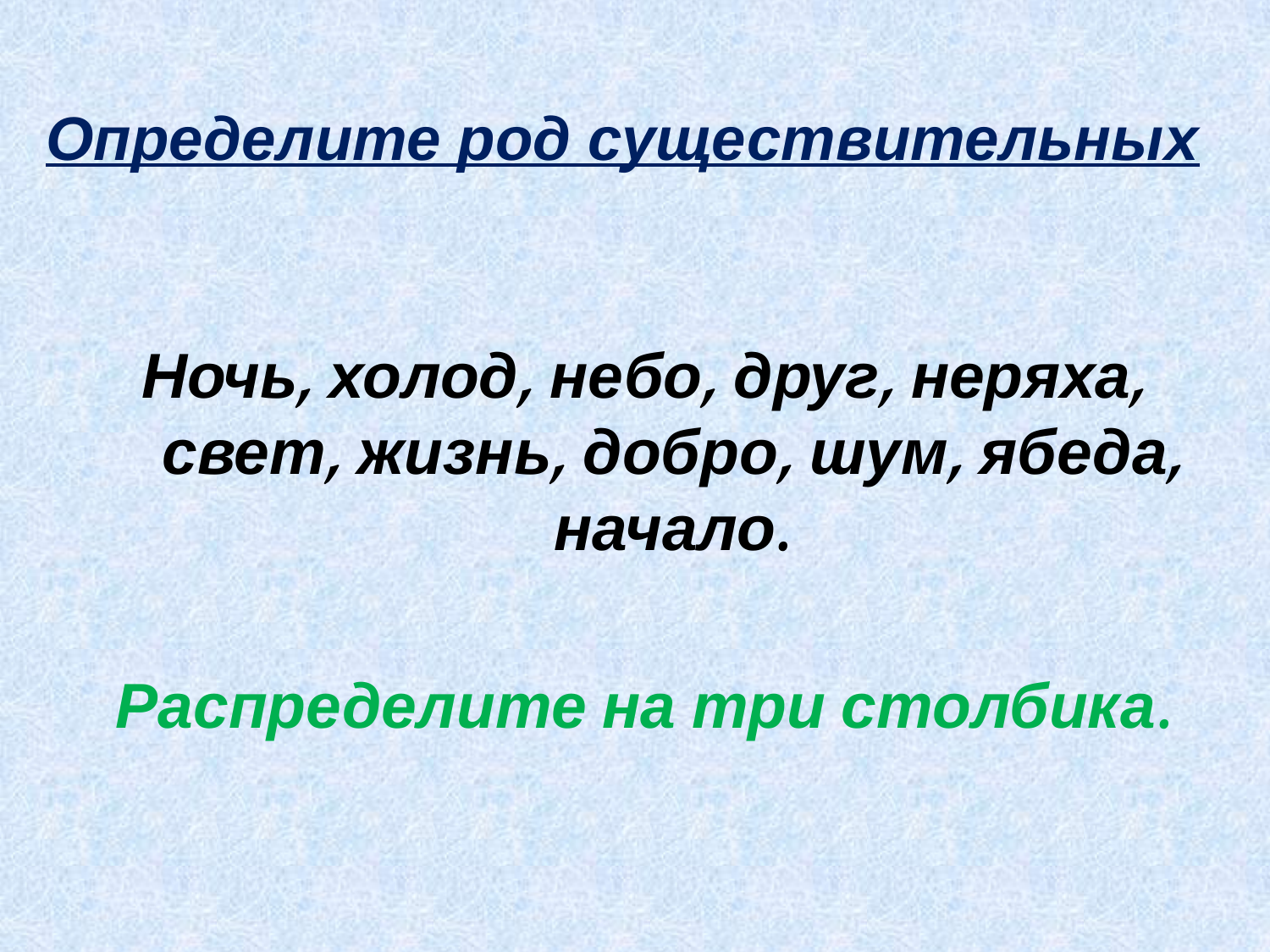

# Определите род существительных
Ночь, холод, небо, друг, неряха, свет, жизнь, добро, шум, ябеда, начало.

Распределите на три столбика.